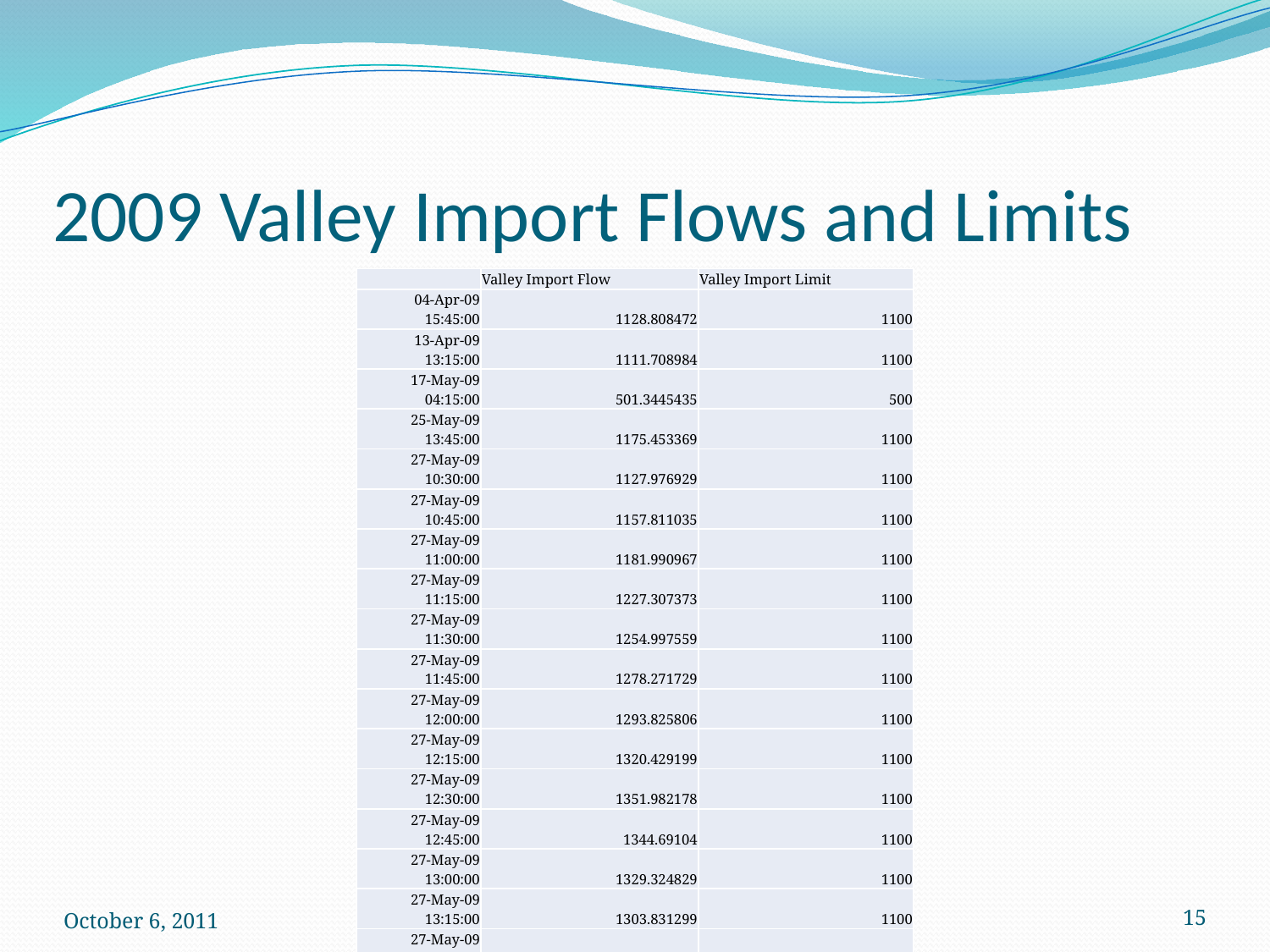

# 2009 Valley Import Flows and Limits
|  | Valley Import Flow | Valley Import Limit |
| --- | --- | --- |
| 04-Apr-09 15:45:00 | 1128.808472 | 1100 |
| 13-Apr-09 13:15:00 | 1111.708984 | 1100 |
| 17-May-09 04:15:00 | 501.3445435 | 500 |
| 25-May-09 13:45:00 | 1175.453369 | 1100 |
| 27-May-09 10:30:00 | 1127.976929 | 1100 |
| 27-May-09 10:45:00 | 1157.811035 | 1100 |
| 27-May-09 11:00:00 | 1181.990967 | 1100 |
| 27-May-09 11:15:00 | 1227.307373 | 1100 |
| 27-May-09 11:30:00 | 1254.997559 | 1100 |
| 27-May-09 11:45:00 | 1278.271729 | 1100 |
| 27-May-09 12:00:00 | 1293.825806 | 1100 |
| 27-May-09 12:15:00 | 1320.429199 | 1100 |
| 27-May-09 12:30:00 | 1351.982178 | 1100 |
| 27-May-09 12:45:00 | 1344.69104 | 1100 |
| 27-May-09 13:00:00 | 1329.324829 | 1100 |
| 27-May-09 13:15:00 | 1303.831299 | 1100 |
| 27-May-09 13:30:00 | 1222.944946 | 1100 |
| 27-May-09 13:45:00 | 1229.726318 | 1100 |
| 27-May-09 14:00:00 | 1234.391235 | 1100 |
| 27-May-09 14:15:00 | 1242.835449 | 1100 |
| 27-May-09 14:30:00 | 1249.056641 | 1100 |
| 27-May-09 14:45:00 | 1250.869873 | 1100 |
| 27-May-09 15:00:00 | 1252.146118 | 1100 |
| 27-May-09 15:15:00 | 1257.167969 | 1100 |
| 27-May-09 15:30:00 | 1262.169922 | 1100 |
| 27-May-09 15:45:00 | 1258.277344 | 1100 |
| 27-May-09 16:00:00 | 1252.096191 | 1100 |
| 27-May-09 16:15:00 | 1220.250977 | 1100 |
| 27-May-09 16:30:00 | 1178.944092 | 1100 |
| 04-Dec-09 19:30:00 | 1175.274414 | 1100 |
October 6, 2011
15